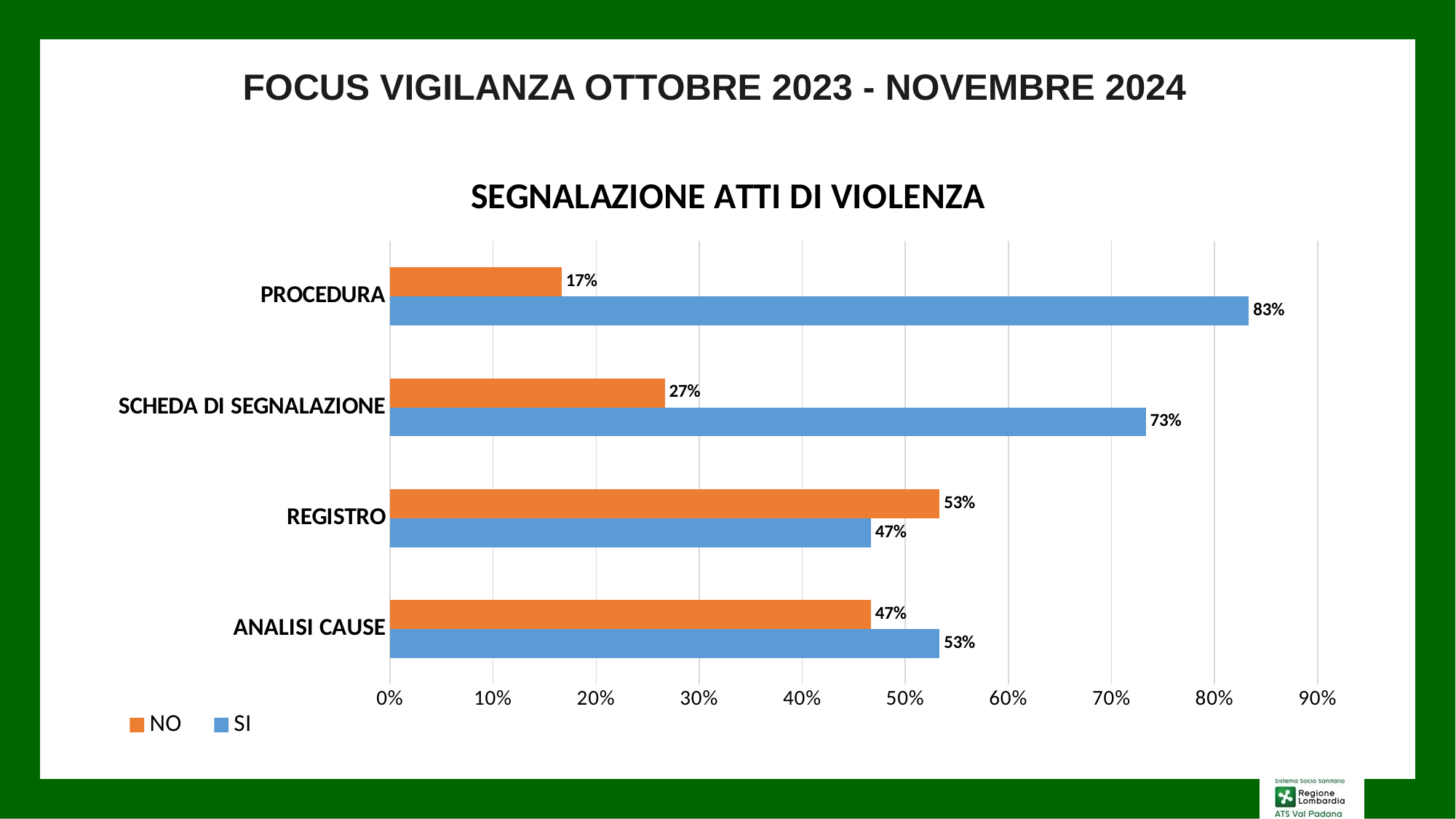

FOCUS VIGILANZA OTTOBRE 2023 - NOVEMBRE 2024

### Chart: SEGNALAZIONE ATTI DI VIOLENZA

| Category | SI | NO |
|---|---|---|
| ANALISI CAUSE | 0.5333333333333333 | 0.4666666666666667 |
| REGISTRO | 0.4666666666666667 | 0.5333333333333333 |
| SCHEDA DI SEGNALAZIONE | 0.7333333333333333 | 0.26666666666666666 |
| PROCEDURA | 0.8333333333333334 | 0.16666666666666666 |